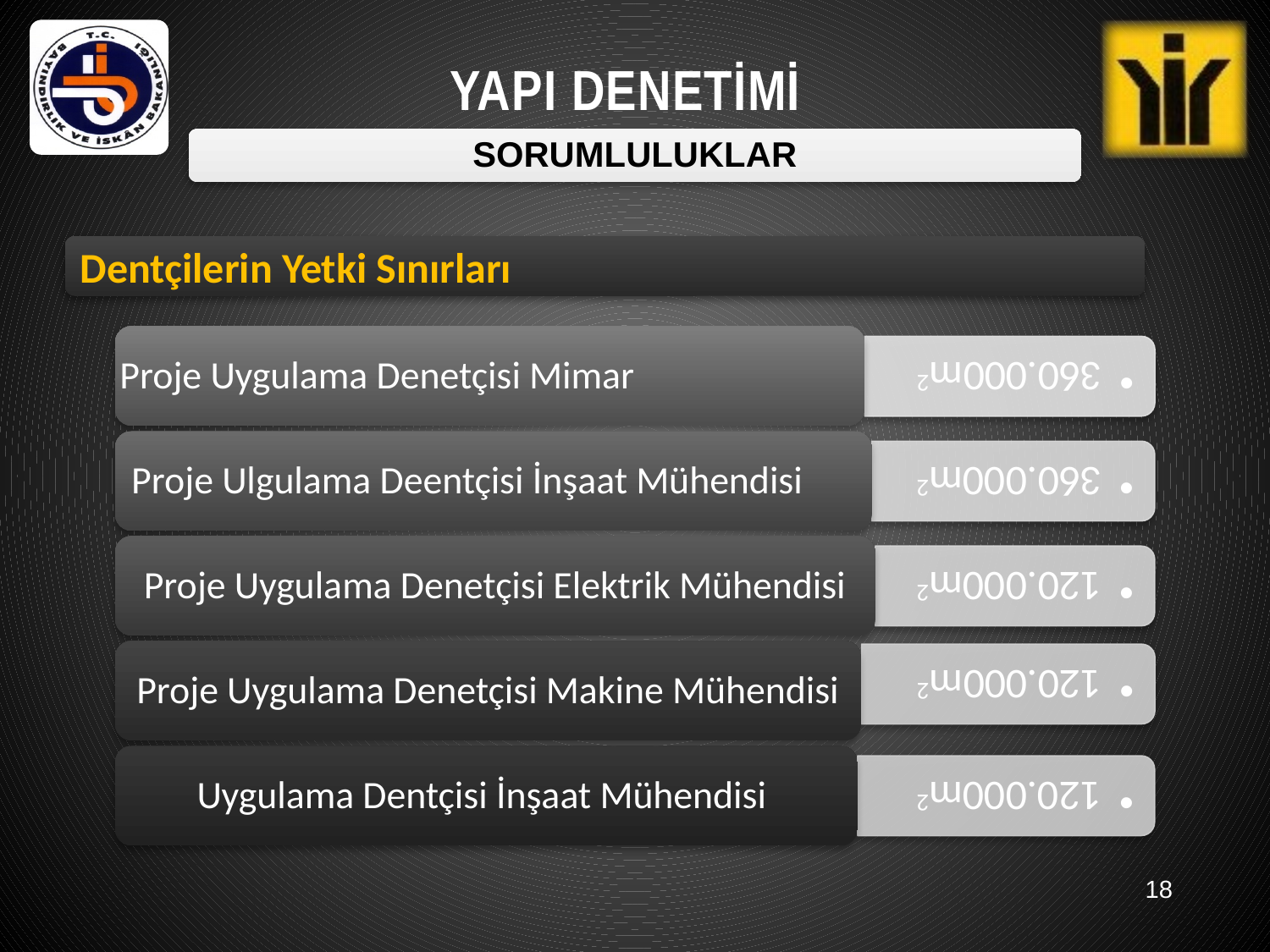

SORUMLULUKLAR
Dentçilerin Yetki Sınırları
360.000m2
Proje Uygulama Denetçisi Mimar
360.000m2
Proje Ulgulama Deentçisi İnşaat Mühendisi
120.000m2
Proje Uygulama Denetçisi Elektrik Mühendisi
120.000m2
Proje Uygulama Denetçisi Makine Mühendisi
120.000m2
Uygulama Dentçisi İnşaat Mühendisi
18